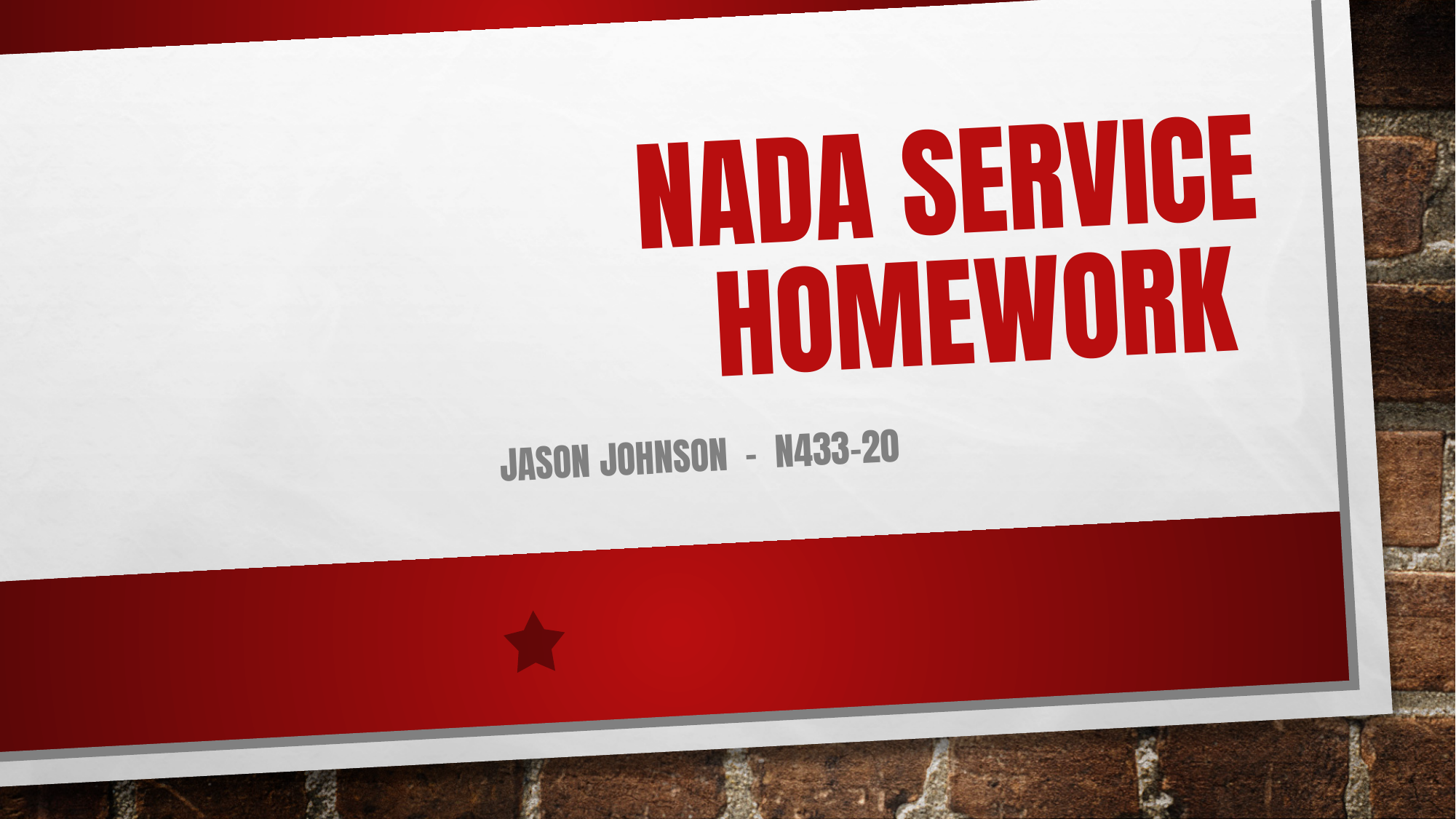

# NADA Service Homework
Jason johnson  -  n433-20